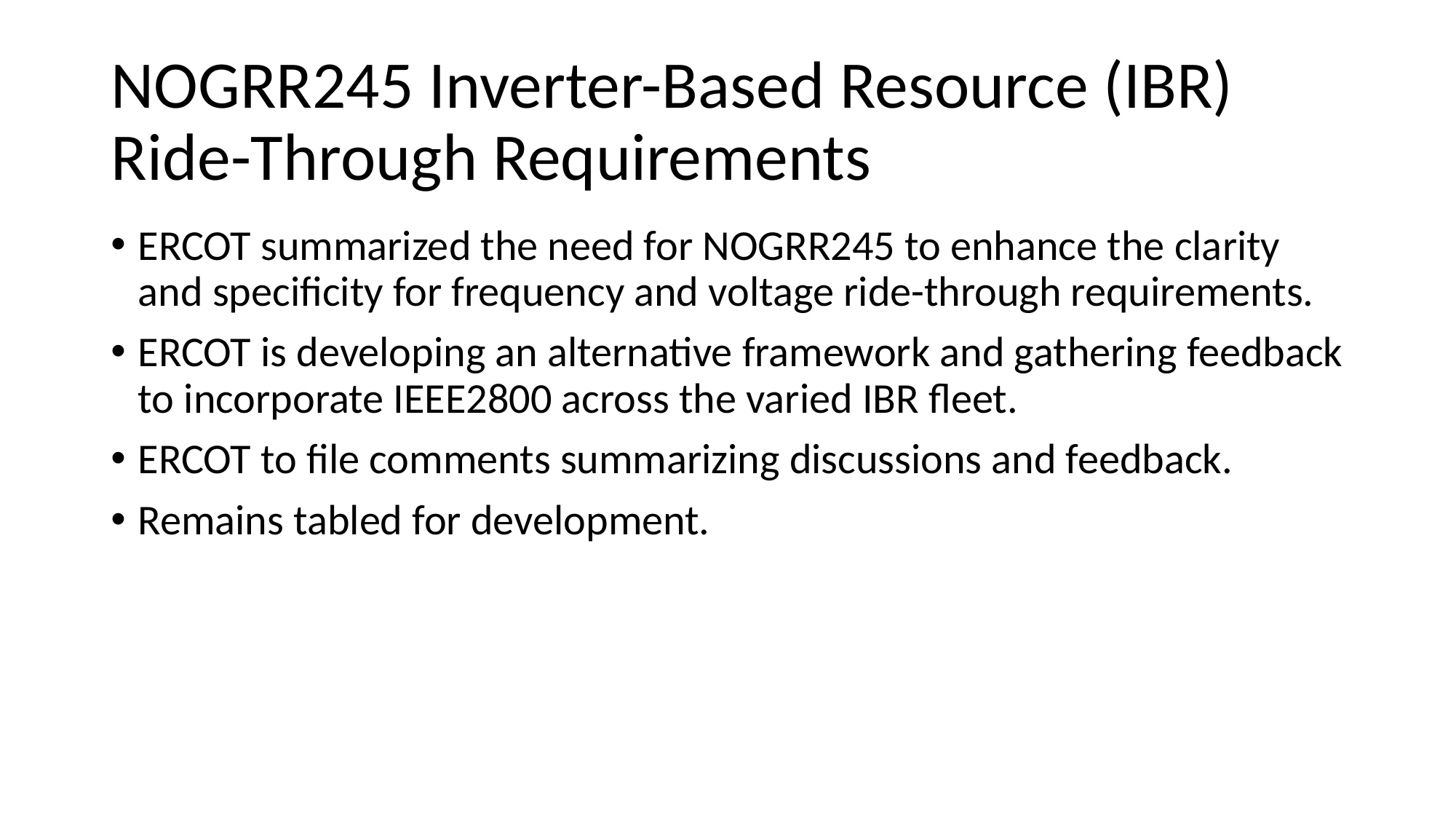

# NOGRR245 Inverter-Based Resource (IBR) Ride-Through Requirements
ERCOT summarized the need for NOGRR245 to enhance the clarity and specificity for frequency and voltage ride-through requirements.
ERCOT is developing an alternative framework and gathering feedback to incorporate IEEE2800 across the varied IBR fleet.
ERCOT to file comments summarizing discussions and feedback.
Remains tabled for development.